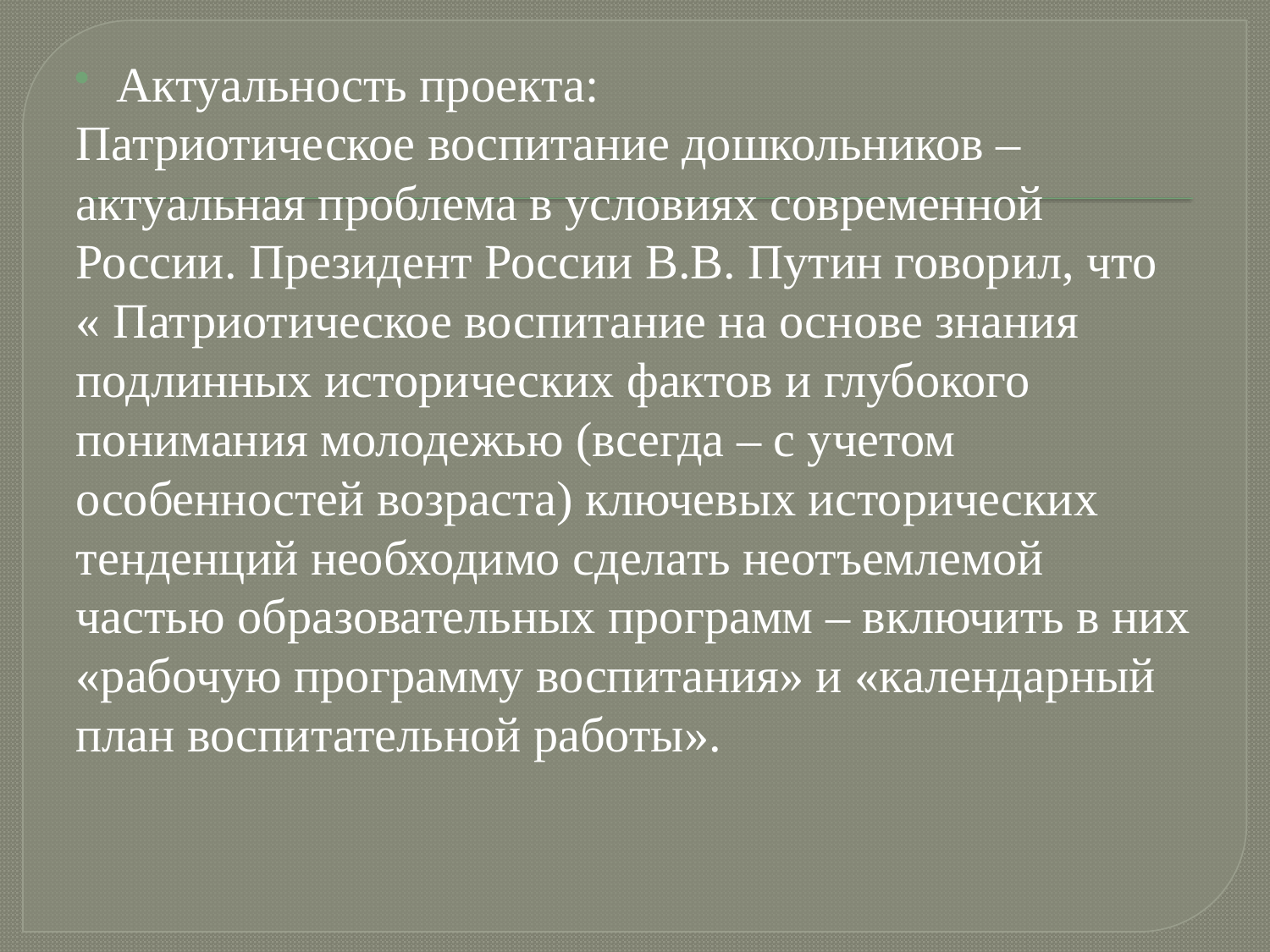

Актуальность проекта:
Патриотическое воспитание дошкольников – актуальная проблема в условиях современной России. Президент России В.В. Путин говорил, что « Патриотическое воспитание на основе знания подлинных исторических фактов и глубокого понимания молодежью (всегда – с учетом особенностей возраста) ключевых исторических тенденций необходимо сделать неотъемлемой частью образовательных программ – включить в них «рабочую программу воспитания» и «календарный план воспитательной работы».